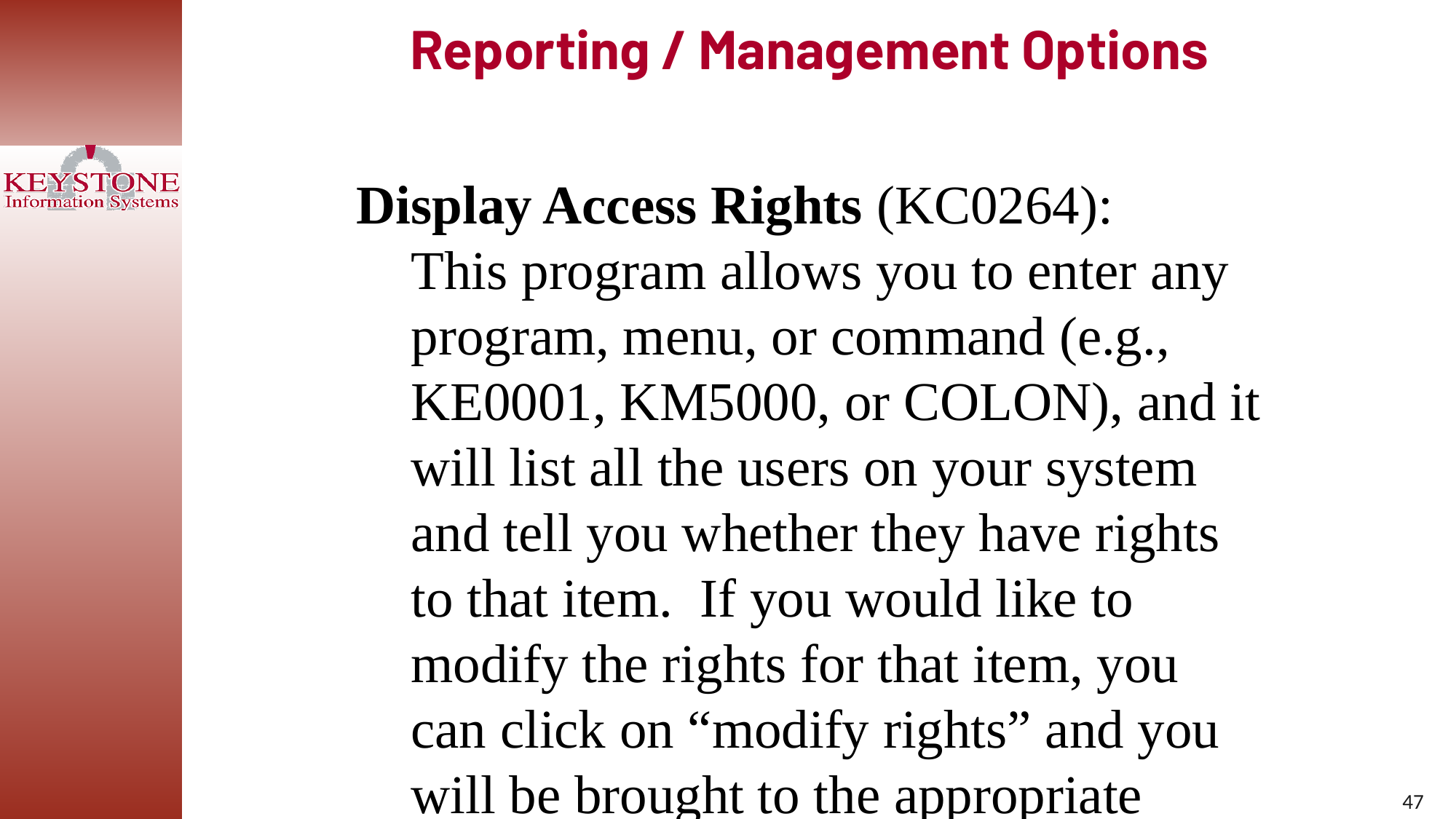

Reporting / Management Options
Display Access Rights (KC0264):
This program allows you to enter any program, menu, or command (e.g., KE0001, KM5000, or COLON), and it will list all the users on your system and tell you whether they have rights to that item.  If you would like to modify the rights for that item, you can click on “modify rights” and you will be brought to the appropriate screen (either ZZ0613 or ZZ0616) to edit them.
47